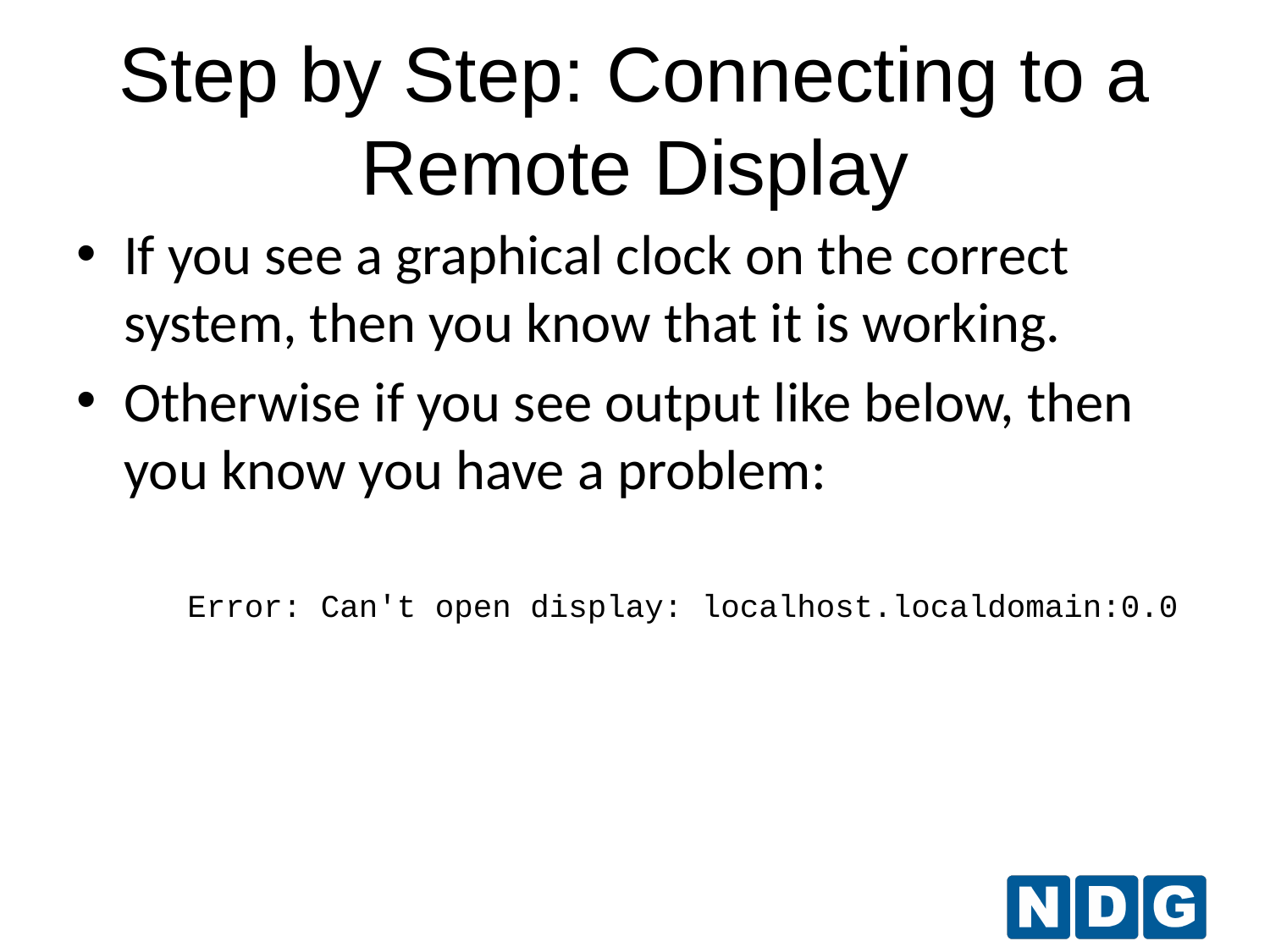

# Step by Step: Connecting to a Remote Display
If you see a graphical clock on the correct system, then you know that it is working.
Otherwise if you see output like below, then you know you have a problem:

Error: Can't open display: localhost.localdomain:0.0